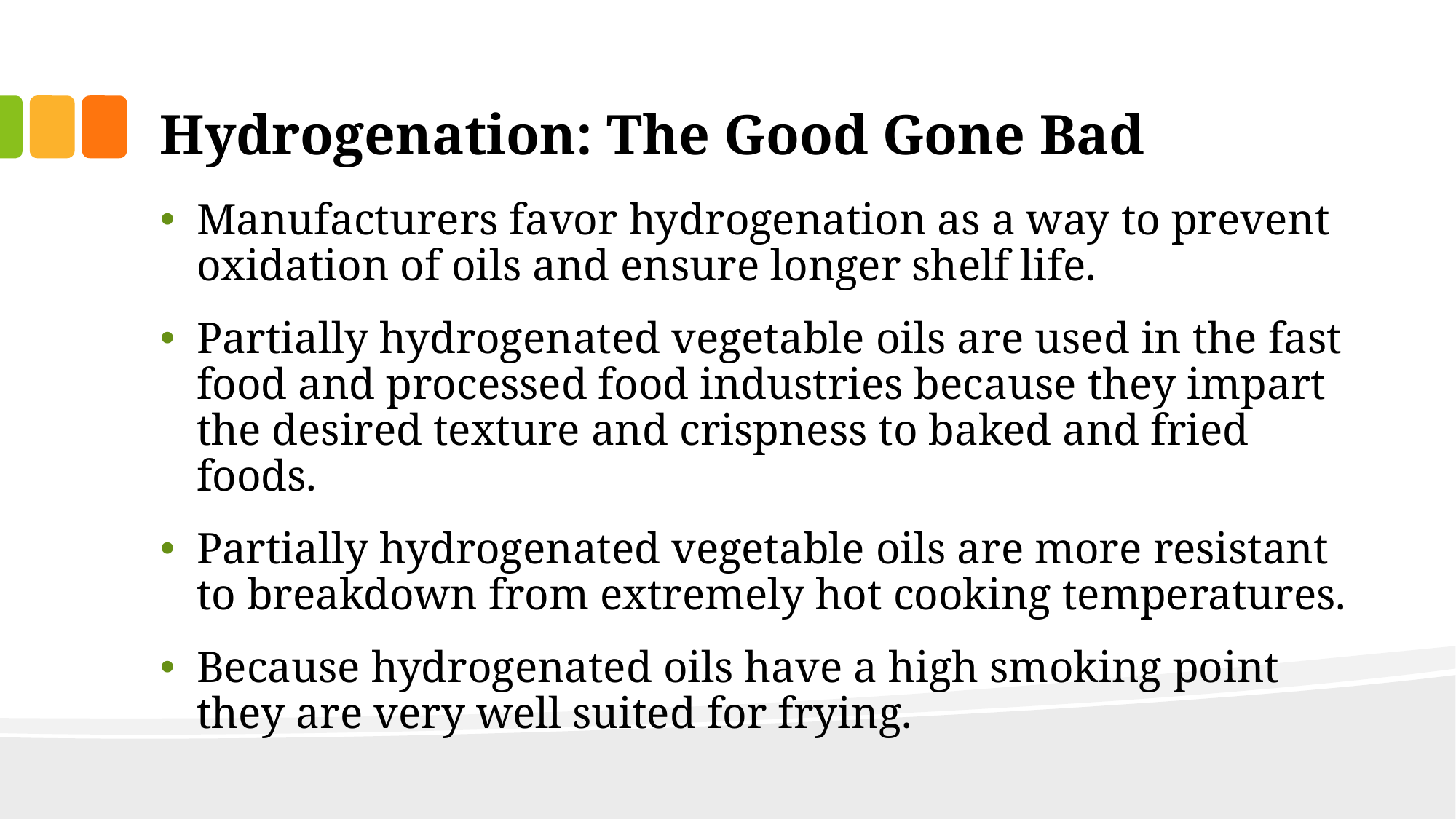

# Hydrogenation: The Good Gone Bad
Manufacturers favor hydrogenation as a way to prevent oxidation of oils and ensure longer shelf life.
Partially hydrogenated vegetable oils are used in the fast food and processed food industries because they impart the desired texture and crispness to baked and fried foods.
Partially hydrogenated vegetable oils are more resistant to breakdown from extremely hot cooking temperatures.
Because hydrogenated oils have a high smoking point they are very well suited for frying.